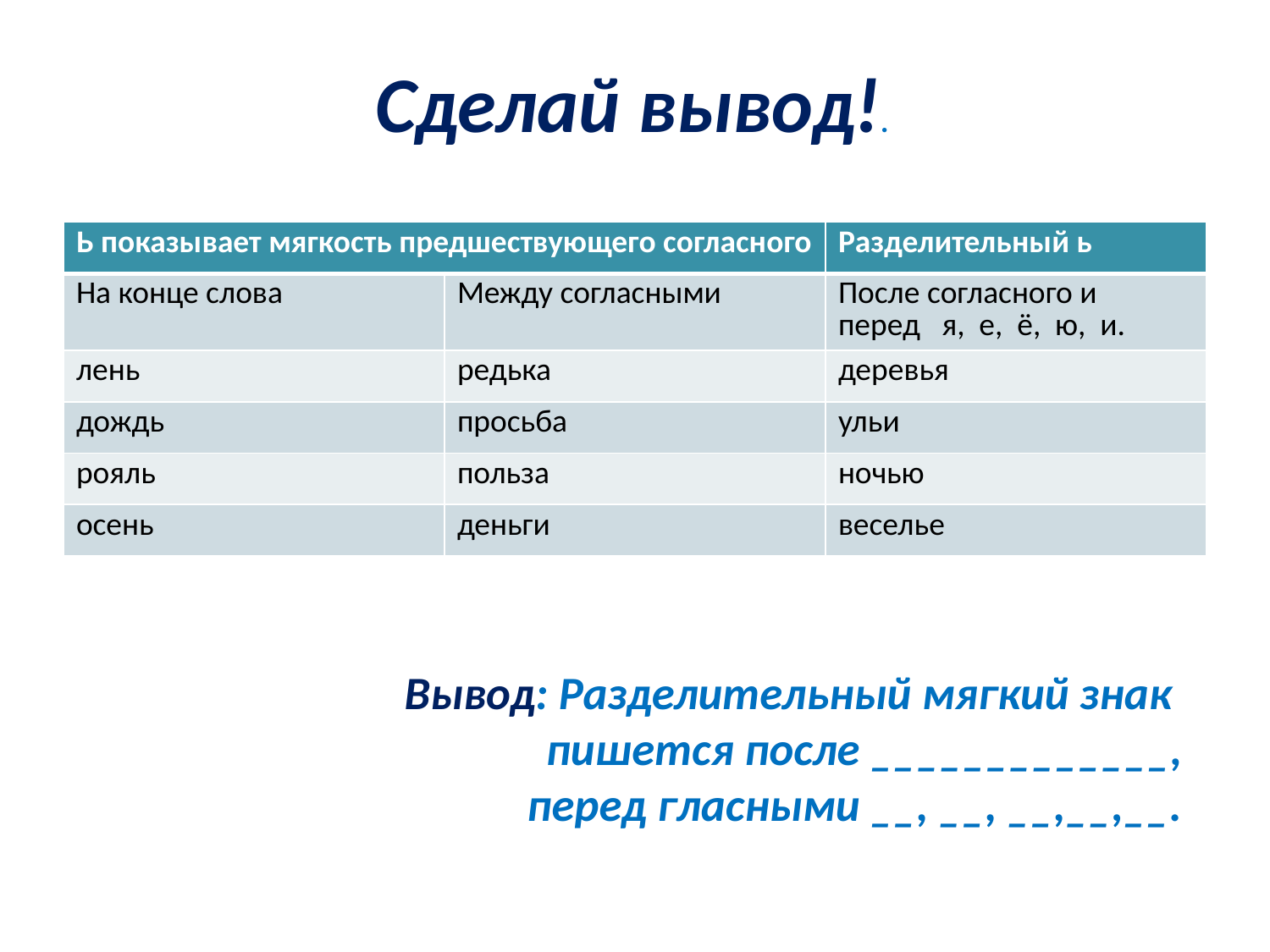

Сделай вывод!.
| Ь показывает мягкость предшествующего согласного |  | Разделительный ь |
| --- | --- | --- |
| На конце слова | Между согласными | После согласного и перед я, е, ё, ю, и. |
| лень | редька | деревья |
| дождь | просьба | ульи |
| рояль | польза | ночью |
| осень | деньги | веселье |
# Вывод: Разделительный мягкий знак пишется после _____________, перед гласными __, __, __,__,__.